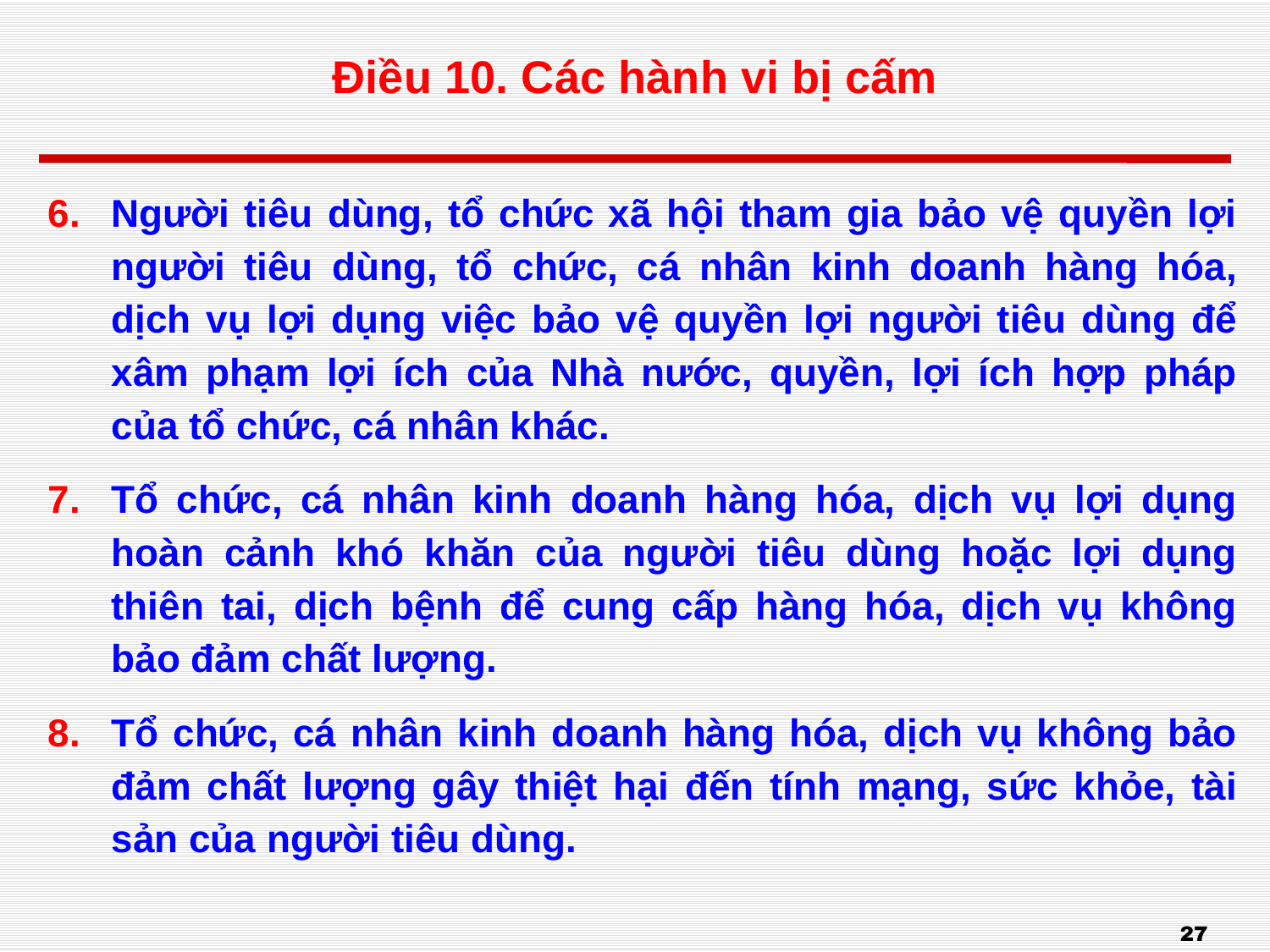

# Điều 10. Các hành vi bị cấm
Người tiêu dùng, tổ chức xã hội tham gia bảo vệ quyền lợi người tiêu dùng, tổ chức, cá nhân kinh doanh hàng hóa, dịch vụ lợi dụng việc bảo vệ quyền lợi người tiêu dùng để xâm phạm lợi ích của Nhà nước, quyền, lợi ích hợp pháp của tổ chức, cá nhân khác.
Tổ chức, cá nhân kinh doanh hàng hóa, dịch vụ lợi dụng hoàn cảnh khó khăn của người tiêu dùng hoặc lợi dụng thiên tai, dịch bệnh để cung cấp hàng hóa, dịch vụ không bảo đảm chất lượng.
Tổ chức, cá nhân kinh doanh hàng hóa, dịch vụ không bảo đảm chất lượng gây thiệt hại đến tính mạng, sức khỏe, tài sản của người tiêu dùng.